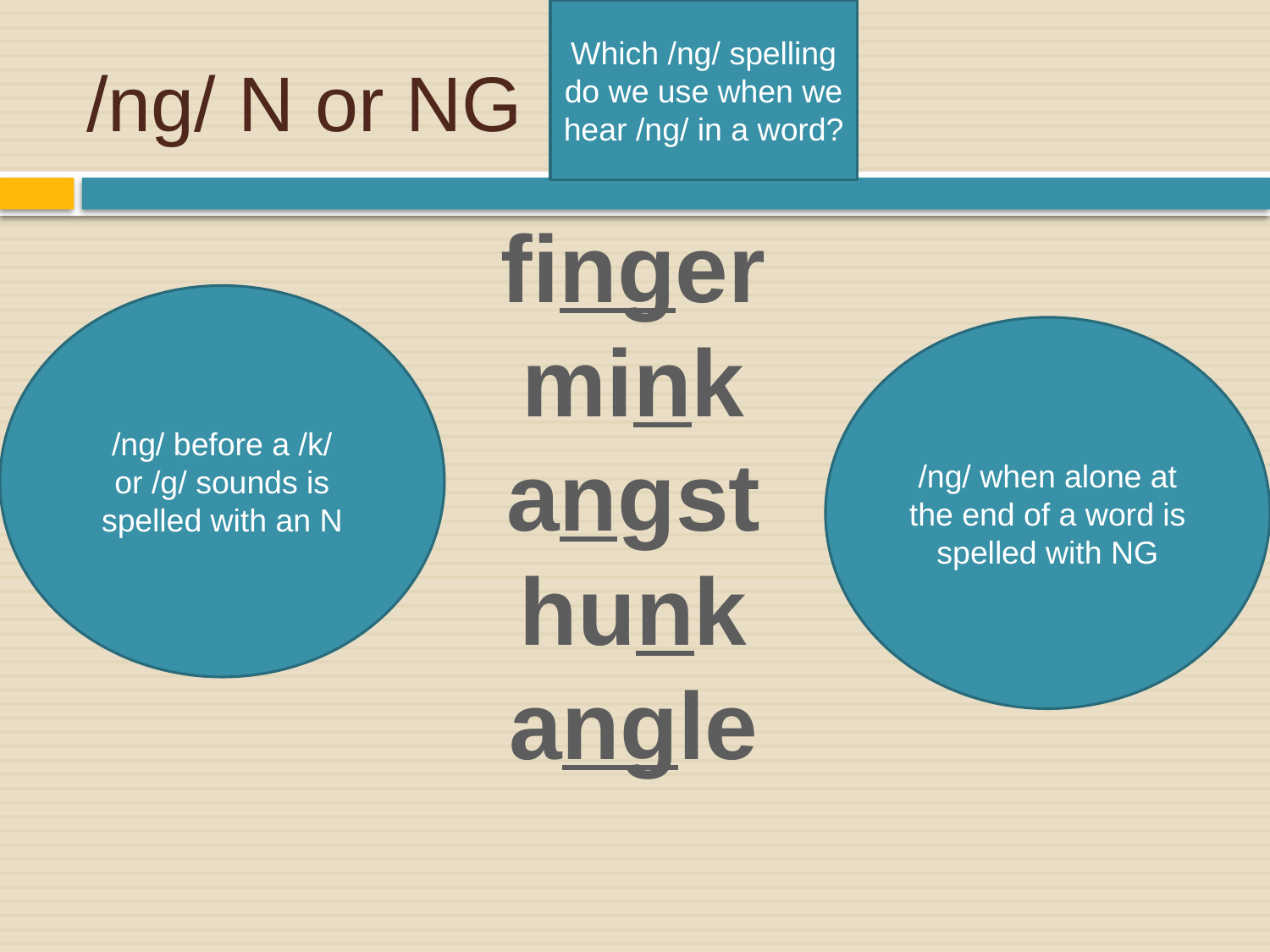

Which /ng/ spelling do we use when we hear /ng/ in a word?
# /ng/ N or NG
finger
mink
angst
hunk
angle

/ng/ before a /k/ or /g/ sounds is spelled with an N
/ng/ when alone at the end of a word is spelled with NG